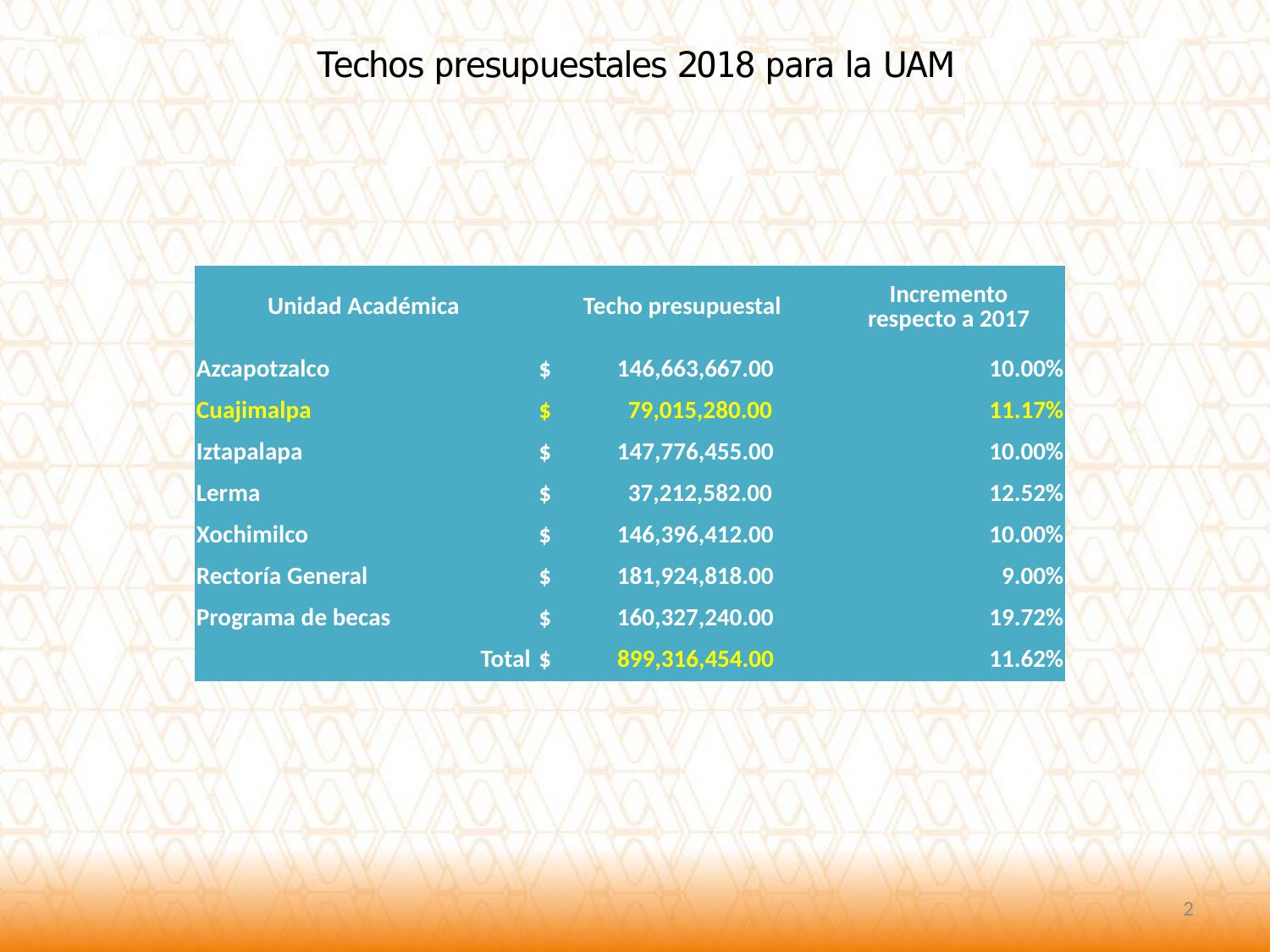

Techos presupuestales 2018 para la UAM
| Unidad Académica | Techo presupuestal | Incremento respecto a 2017 |
| --- | --- | --- |
| Azcapotzalco | $ 146,663,667.00 | 10.00% |
| Cuajimalpa | $ 79,015,280.00 | 11.17% |
| Iztapalapa | $ 147,776,455.00 | 10.00% |
| Lerma | $ 37,212,582.00 | 12.52% |
| Xochimilco | $ 146,396,412.00 | 10.00% |
| Rectoría General | $ 181,924,818.00 | 9.00% |
| Programa de becas | $ 160,327,240.00 | 19.72% |
| Total | $ 899,316,454.00 | 11.62% |
2